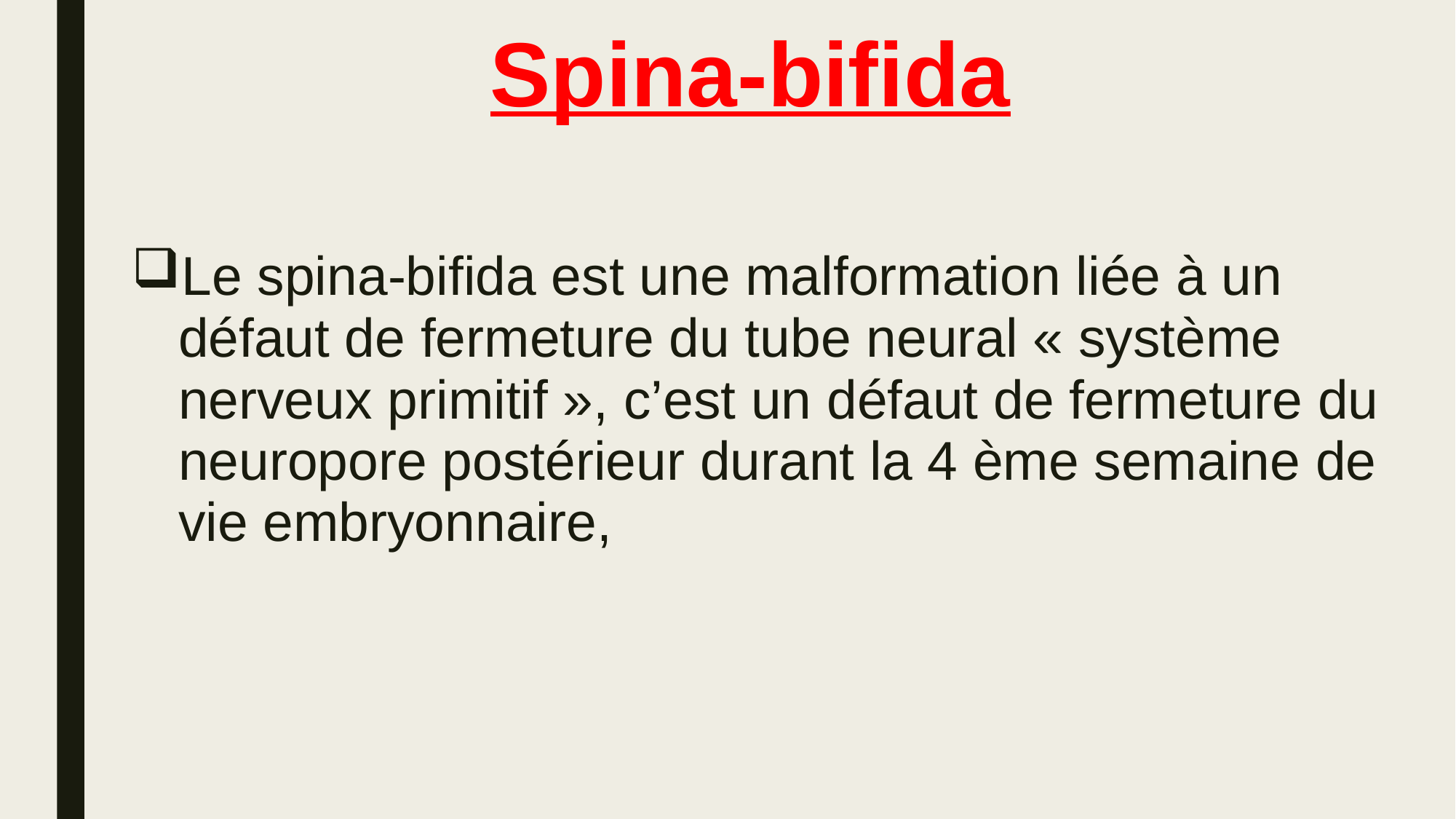

# Spina-bifida
Le spina-bifida est une malformation liée à un défaut de fermeture du tube neural « système nerveux primitif », c’est un défaut de fermeture du neuropore postérieur durant la 4 ème semaine de vie embryonnaire,